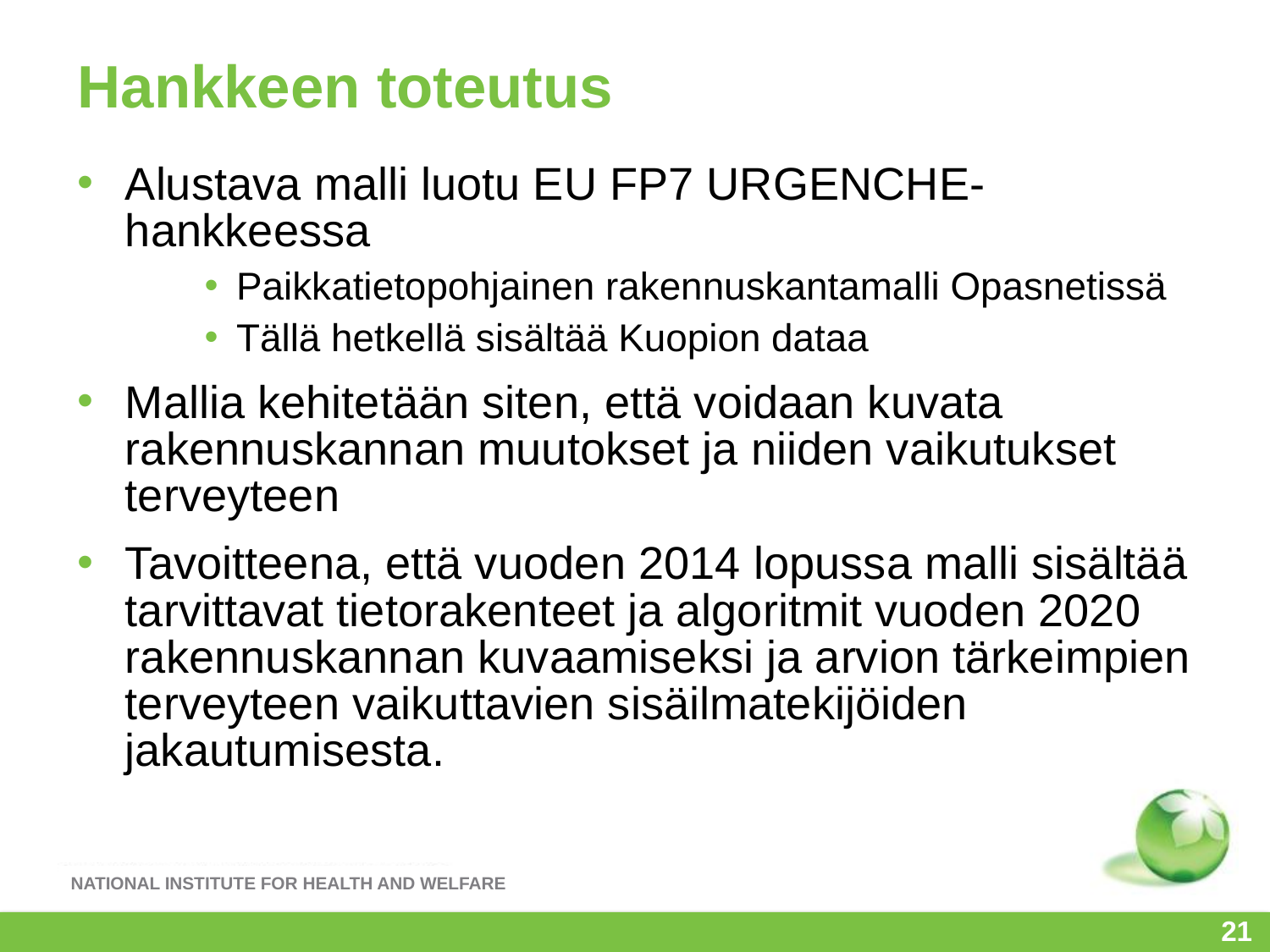

# Hankkeen toteutus
Alustava malli luotu EU FP7 URGENCHE-hankkeessa
Paikkatietopohjainen rakennuskantamalli Opasnetissä
Tällä hetkellä sisältää Kuopion dataa
Mallia kehitetään siten, että voidaan kuvata rakennuskannan muutokset ja niiden vaikutukset terveyteen
Tavoitteena, että vuoden 2014 lopussa malli sisältää tarvittavat tietorakenteet ja algoritmit vuoden 2020 rakennuskannan kuvaamiseksi ja arvion tärkeimpien terveyteen vaikuttavien sisäilmatekijöiden jakautumisesta.
21